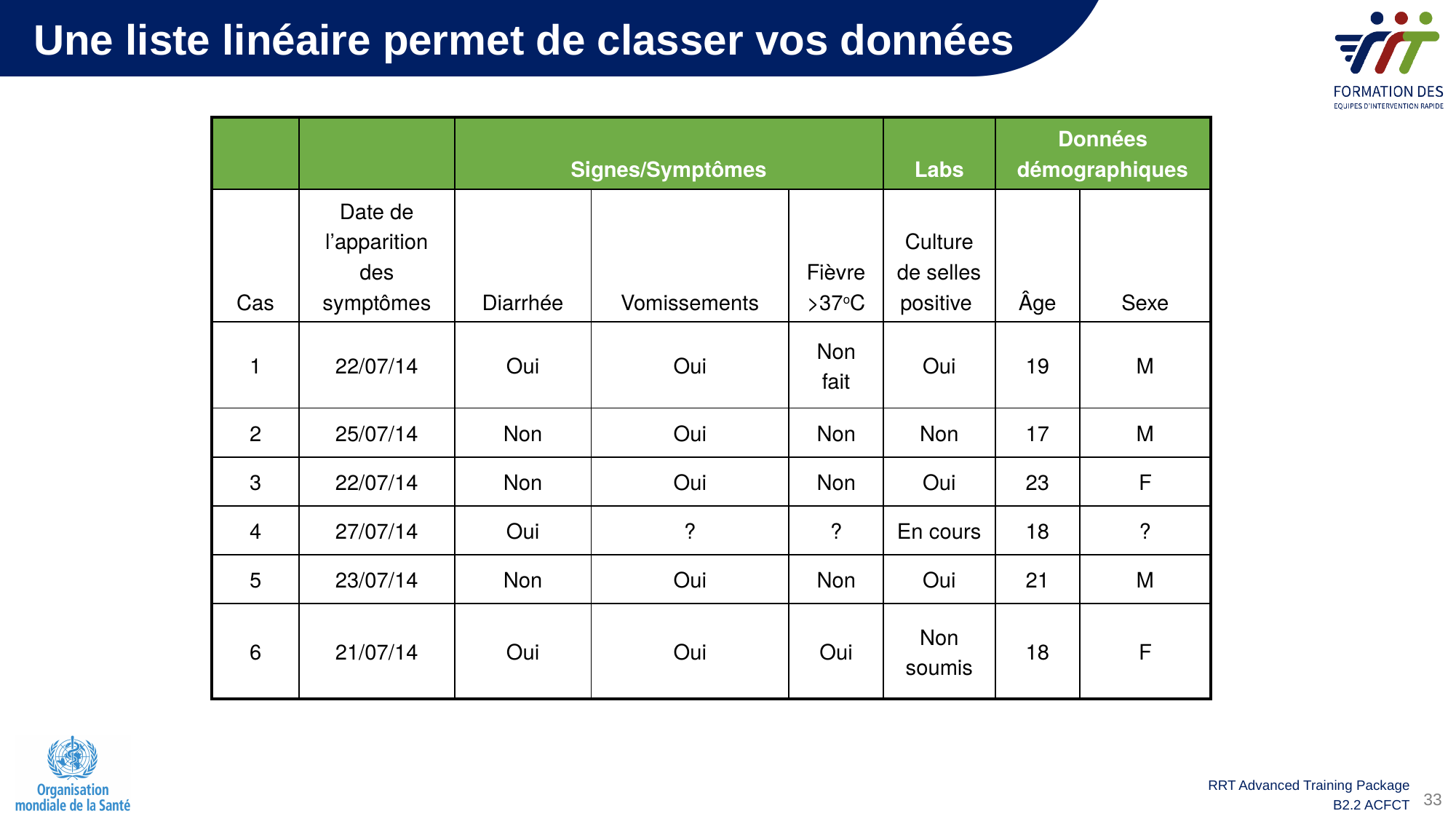

Une liste linéaire permet de classer vos données
|  |  | Signes/Symptômes |  |  | Labs | Données démographiques |  |
| --- | --- | --- | --- | --- | --- | --- | --- |
| Cas | Date de l’apparition des symptômes | Diarrhée | Vomissements | Fièvre >37oC | Culture de selles positive | Âge | Sexe |
| 1 | 22/07/14 | Oui | Oui | Non fait | Oui | 19 | M |
| 2 | 25/07/14 | Non | Oui | Non | Non | 17 | M |
| 3 | 22/07/14 | Non | Oui | Non | Oui | 23 | F |
| 4 | 27/07/14 | Oui | ? | ? | En cours | 18 | ? |
| 5 | 23/07/14 | Non | Oui | Non | Oui | 21 | M |
| 6 | 21/07/14 | Oui | Oui | Oui | Non soumis | 18 | F |